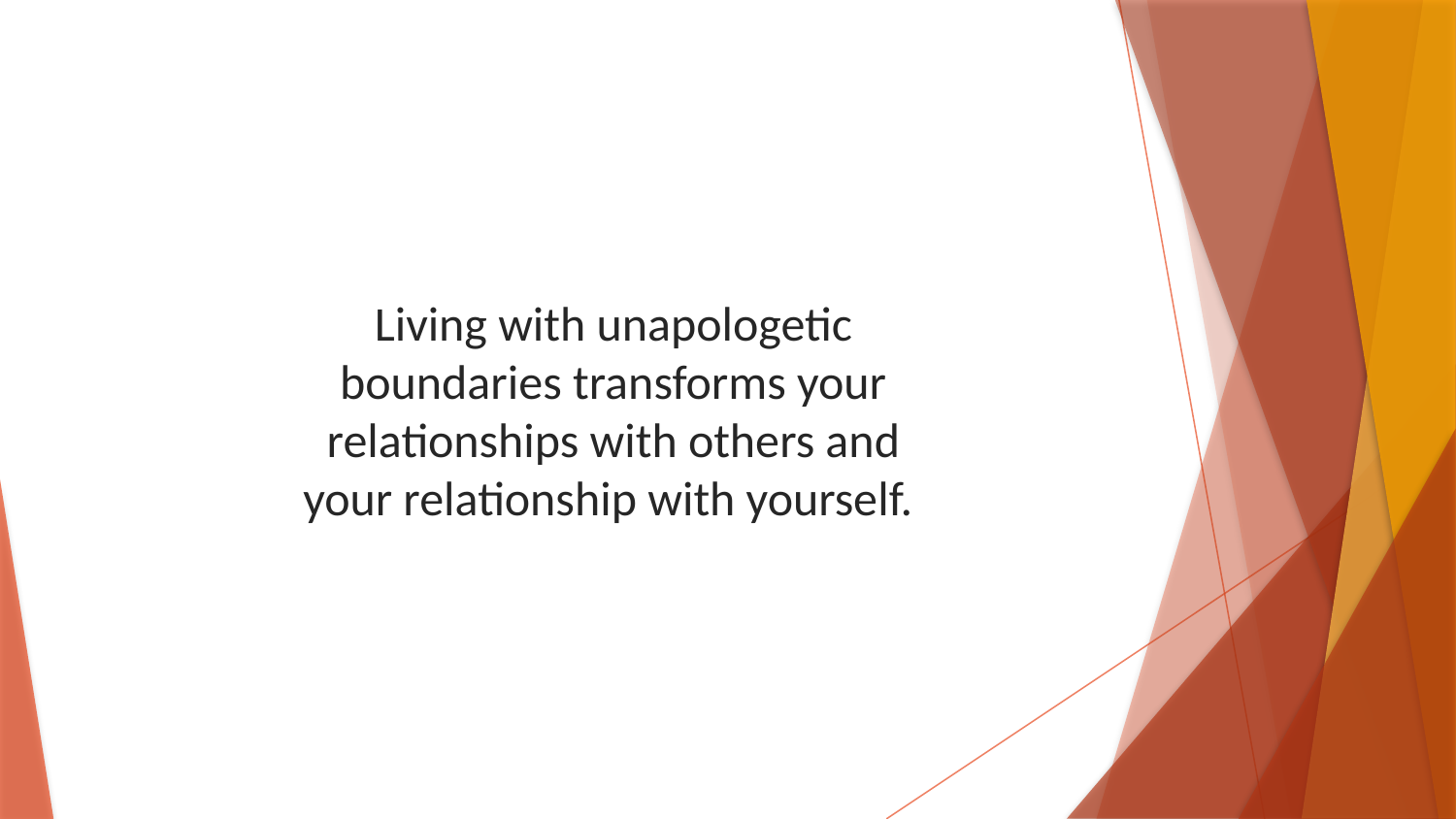

Living with unapologetic boundaries transforms your relationships with others and your relationship with yourself.